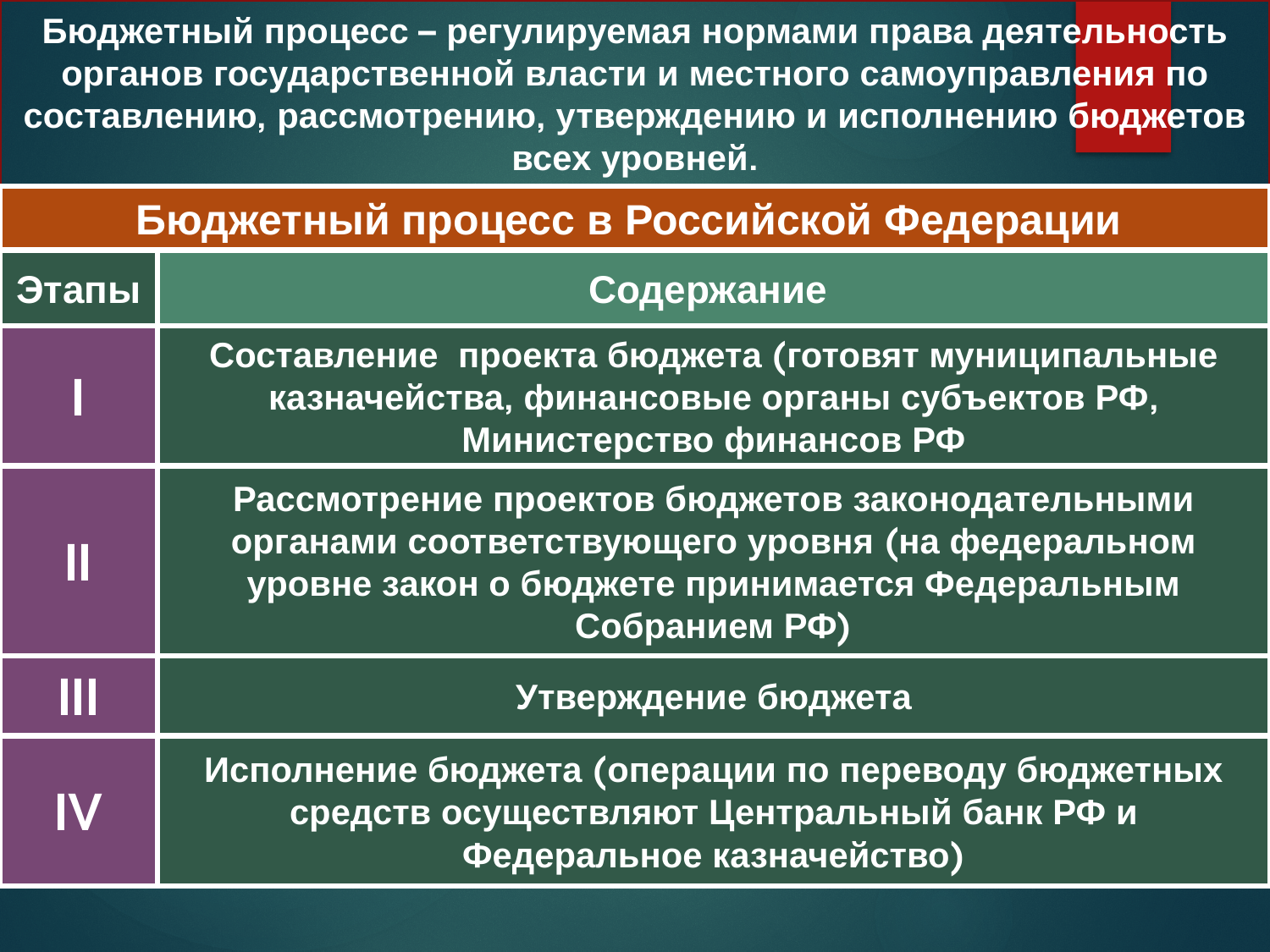

Бюджетный процесс – регулируемая нормами права деятельность органов государственной власти и местного самоуправления по составлению, рассмотрению, утверждению и исполнению бюджетов всех уровней.
Бюджетный процесс в Российской Федерации
Этапы
Содержание
I
Составление  проекта бюджета (готовят муниципальные казначейства, финансовые органы субъектов РФ, Министерство финансов РФ
II
Рассмотрение проектов бюджетов законодательными органами соответствующего уровня (на федеральном уровне закон о бюджете принимается Федеральным Собранием РФ)
III
Утверждение бюджета
IV
Исполнение бюджета (операции по переводу бюджетных средств осуществляют Центральный банк РФ и Федеральное казначейство)